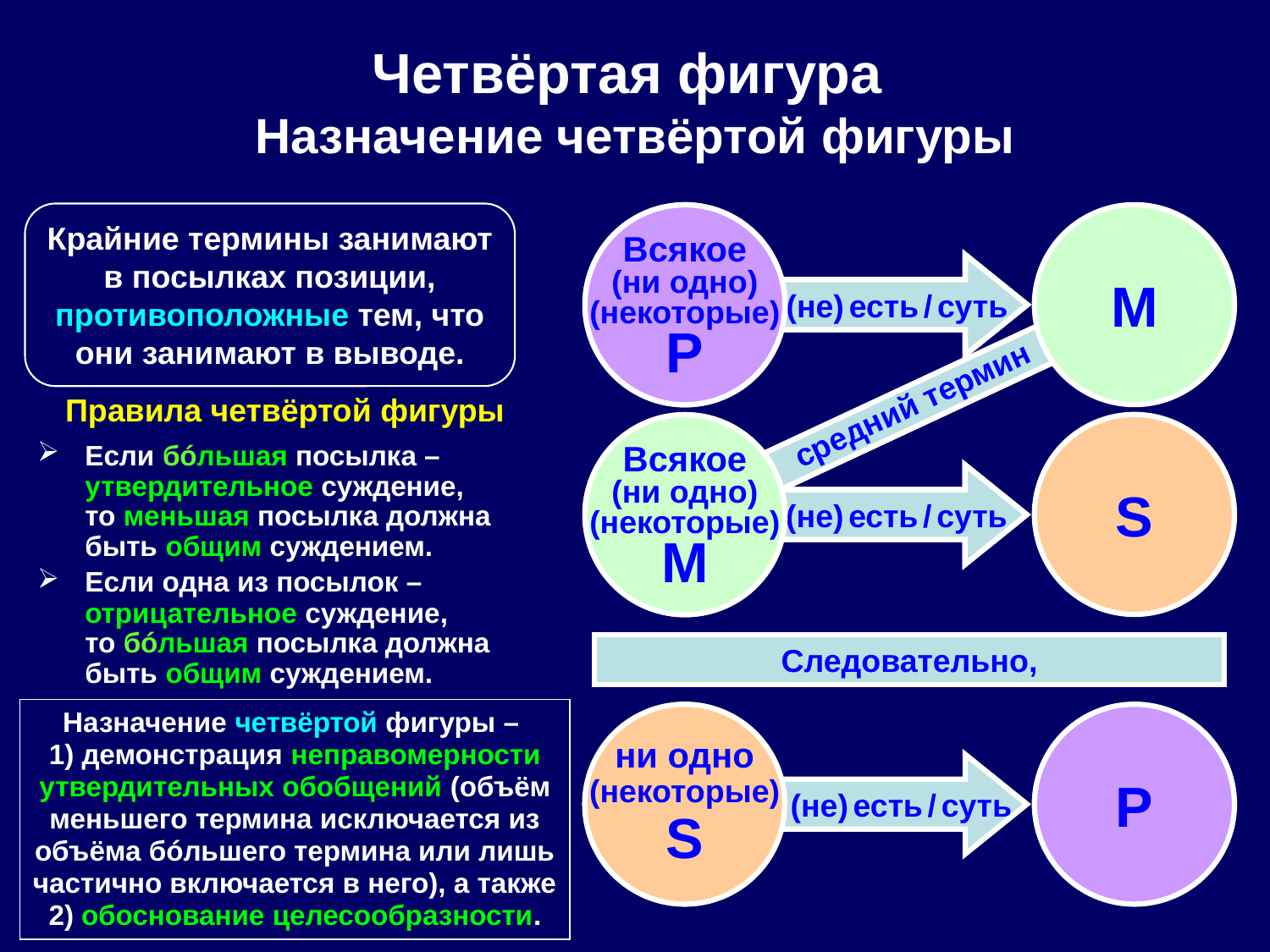

# Четвёртая фигура Назначение четвёртой фигуры
M
Крайние термины занимают
в посылках позиции,
противоположные тем, что
они занимают в выводе.
Всякое
(ни одно)
P
Всякое
(ни одно)
(некоторые)
P
 не есть / суть
есть / суть
  (не) есть / суть
Правила четвёртой фигуры
Если бóльшая посылка – утвердительное суждение,
то меньшая посылка должна быть общим суждением.
Если одна из посылок – отрицательное суждение,
то бóльшая посылка должна быть общим суждением.
  средний термин
 (не) есть / суть
S
Всякое
(ни одно)
M
Всякое
(ни одно)
(некоторые)
M
 не есть / суть
  (не) есть / суть
Следовательно,
Назначение четвёртой фигуры –
1) демонстрация неправомерности утвердительных обобщений (объём меньшего термина исключается из объёма бóльшего термина или лишь частично включается в него), а также
2) обоснование целесообразности.
ни одно
(некоторые)
S
P
   (не) есть / суть